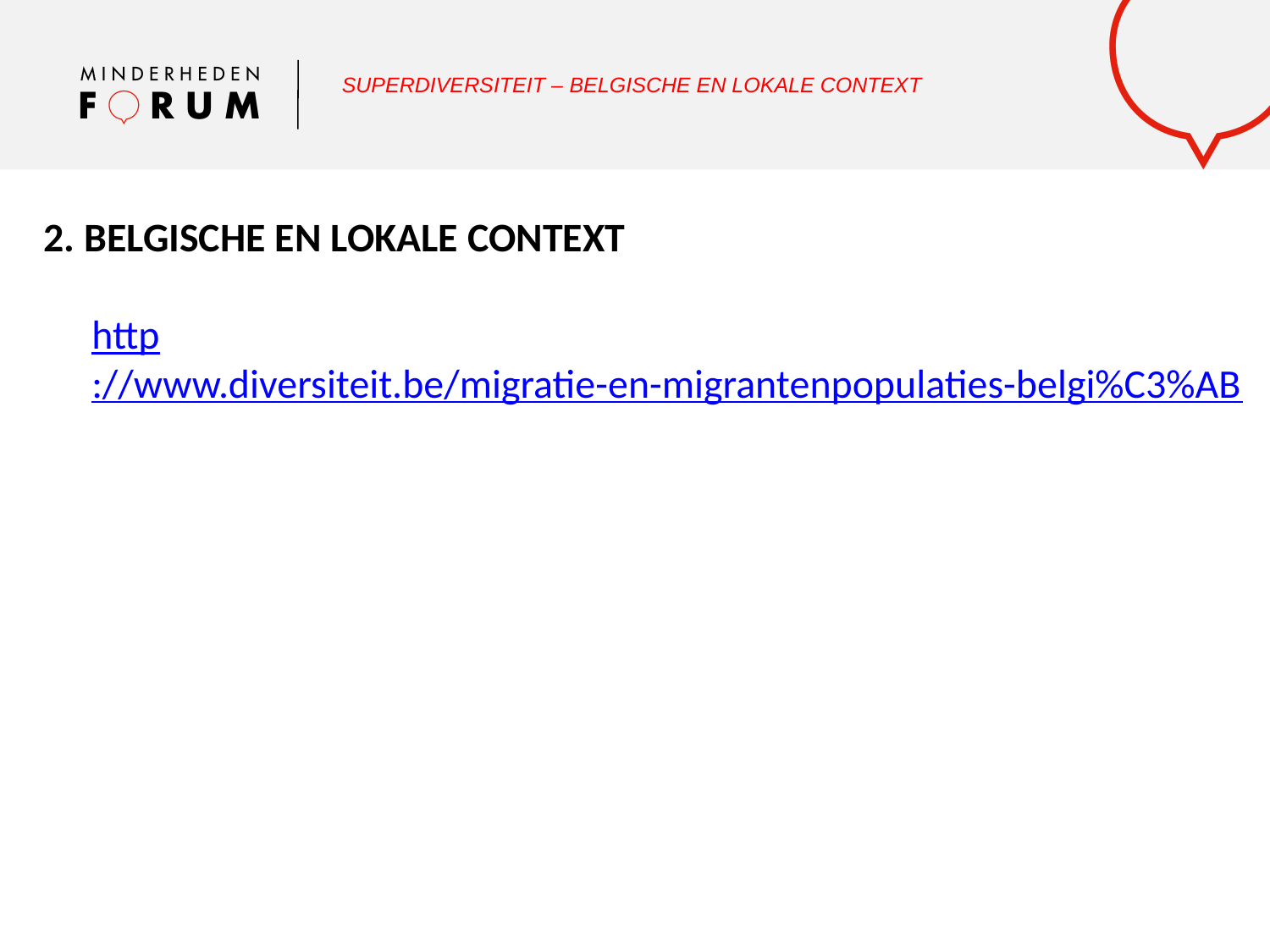

SUPERDIVERSITEIT – BELGISCHE EN LOKALE CONTEXT

2. BELGISCHE EN LOKALE CONTEXT
http://www.diversiteit.be/migratie-en-migrantenpopulaties-belgi%C3%AB